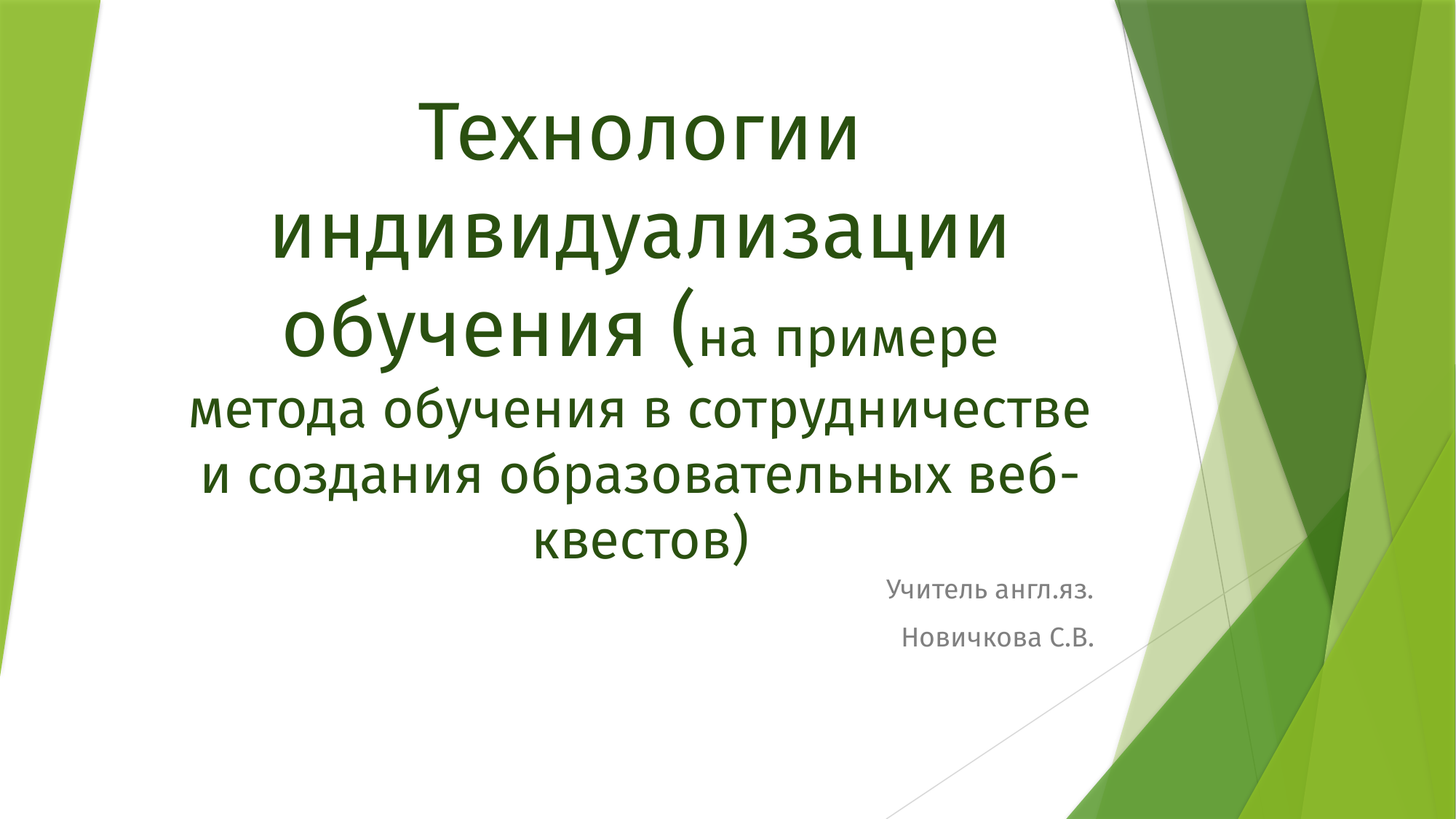

# Технологии индивидуализации обучения (на примере метода обучения в сотрудничестве и создания образовательных веб-квестов)
Учитель англ.яз.
Новичкова С.В.